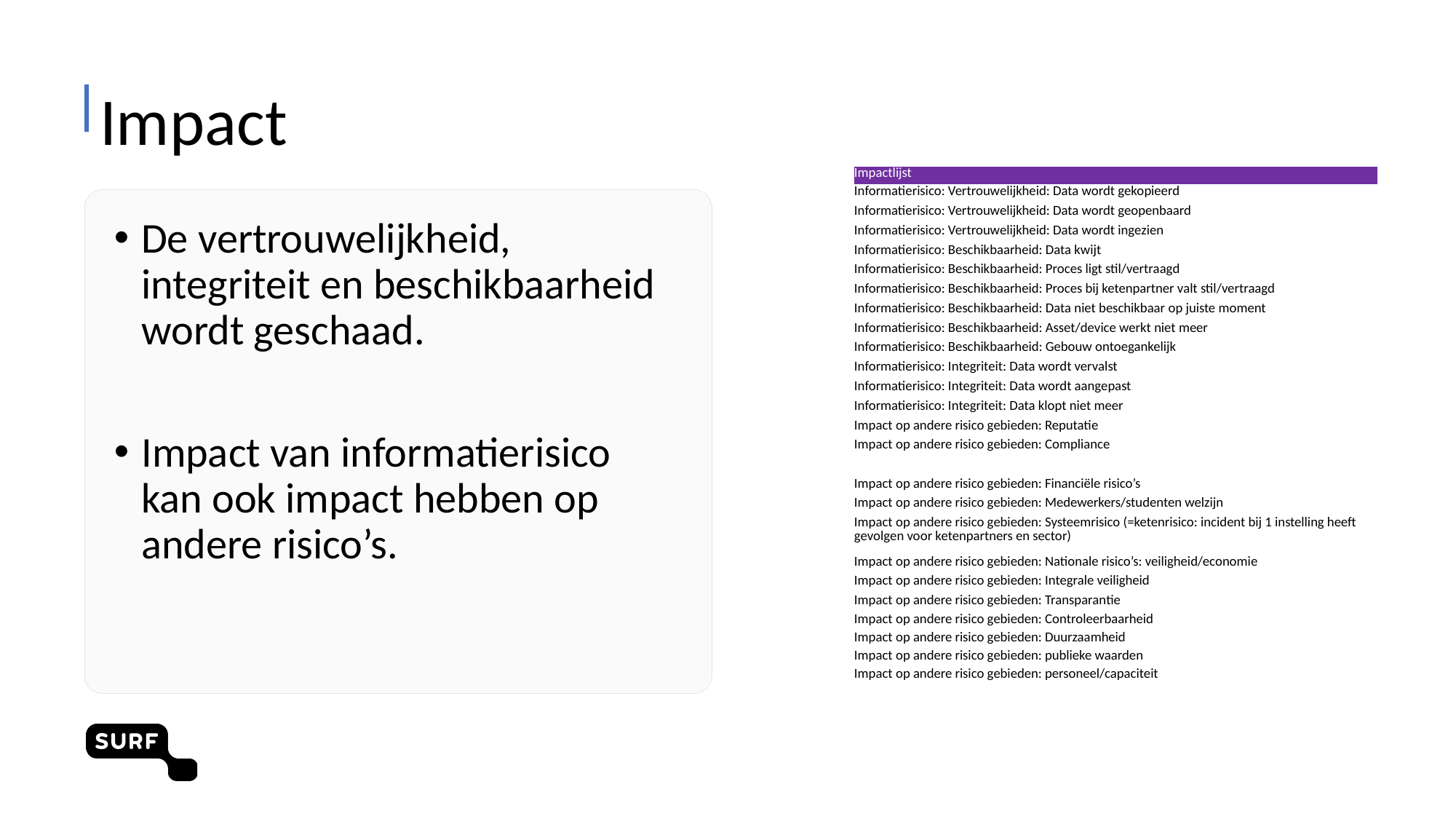

# Impact
| Impactlijst |
| --- |
| Informatierisico: Vertrouwelijkheid: Data wordt gekopieerd |
| Informatierisico: Vertrouwelijkheid: Data wordt geopenbaard |
| Informatierisico: Vertrouwelijkheid: Data wordt ingezien |
| Informatierisico: Beschikbaarheid: Data kwijt |
| Informatierisico: Beschikbaarheid: Proces ligt stil/vertraagd |
| Informatierisico: Beschikbaarheid: Proces bij ketenpartner valt stil/vertraagd |
| Informatierisico: Beschikbaarheid: Data niet beschikbaar op juiste moment |
| Informatierisico: Beschikbaarheid: Asset/device werkt niet meer |
| Informatierisico: Beschikbaarheid: Gebouw ontoegankelijk |
| Informatierisico: Integriteit: Data wordt vervalst |
| Informatierisico: Integriteit: Data wordt aangepast |
| Informatierisico: Integriteit: Data klopt niet meer |
| Impact op andere risico gebieden: Reputatie |
| Impact op andere risico gebieden: Compliance |
| Impact op andere risico gebieden: Financiële risico’s |
| Impact op andere risico gebieden: Medewerkers/studenten welzijn |
| Impact op andere risico gebieden: Systeemrisico (=ketenrisico: incident bij 1 instelling heeft gevolgen voor ketenpartners en sector) |
| Impact op andere risico gebieden: Nationale risico’s: veiligheid/economie |
| Impact op andere risico gebieden: Integrale veiligheid |
| Impact op andere risico gebieden: Transparantie |
| Impact op andere risico gebieden: Controleerbaarheid |
| Impact op andere risico gebieden: Duurzaamheid |
| Impact op andere risico gebieden: publieke waarden |
| Impact op andere risico gebieden: personeel/capaciteit |
De vertrouwelijkheid, integriteit en beschikbaarheid wordt geschaad.

Impact van informatierisico kan ook impact hebben op andere risico’s.